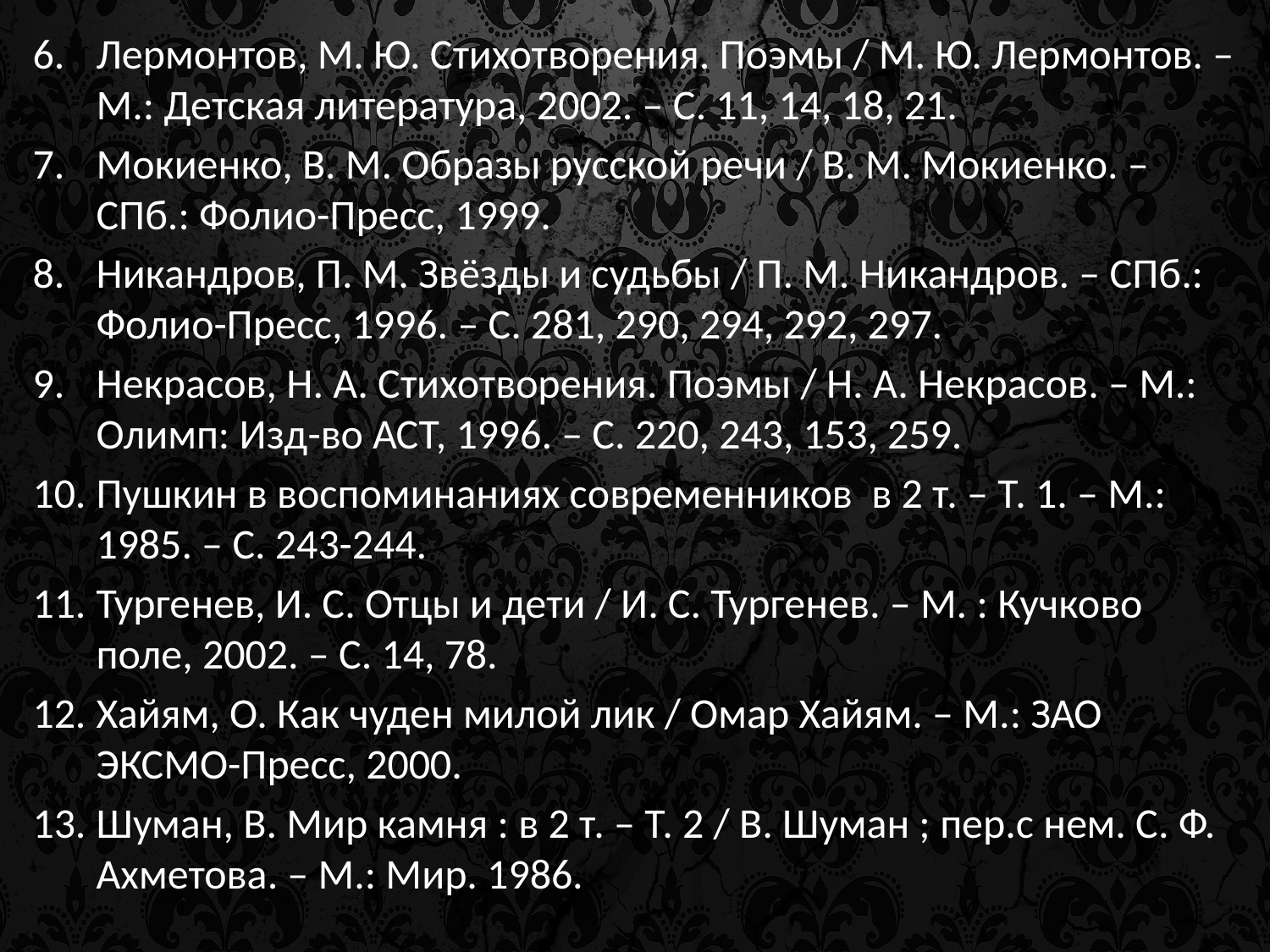

Лермонтов, М. Ю. Стихотворения. Поэмы / М. Ю. Лермонтов. – М.: Детская литература, 2002. – С. 11, 14, 18, 21.
7.	Мокиенко, В. М. Образы русской речи / В. М. Мокиенко. – СПб.: Фолио-Пресс, 1999.
8.	Никандров, П. М. Звёзды и судьбы / П. М. Никандров. – СПб.: Фолио-Пресс, 1996. – С. 281, 290, 294, 292, 297.
9.	Некрасов, Н. А. Стихотворения. Поэмы / Н. А. Некрасов. – М.: Олимп: Изд-во АСТ, 1996. – С. 220, 243, 153, 259.
10.	Пушкин в воспоминаниях современников  в 2 т. – Т. 1. – М.: 1985. – С. 243-244.
11.	Тургенев, И. С. Отцы и дети / И. С. Тургенев. – М. : Кучково поле, 2002. – С. 14, 78.
12.	Хайям, О. Как чуден милой лик / Омар Хайям. – М.: ЗАО ЭКСМО-Пресс, 2000.
13.	Шуман, В. Мир камня : в 2 т. – Т. 2 / В. Шуман ; пер.с нем. С. Ф. Ахметова. – М.: Мир. 1986.
#